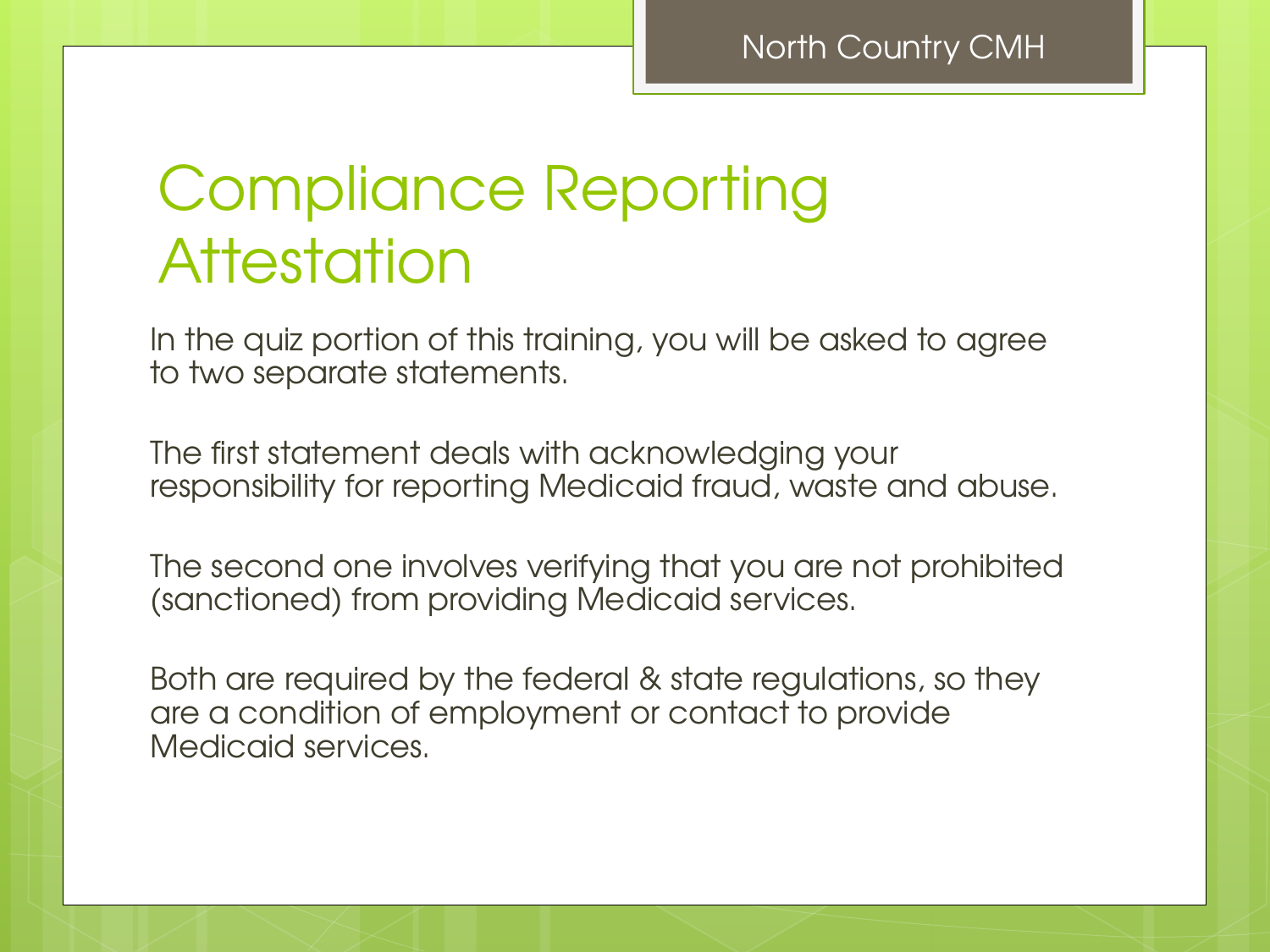

# Compliance Reporting Attestation
In the quiz portion of this training, you will be asked to agree to two separate statements.

The first statement deals with acknowledging your responsibility for reporting Medicaid fraud, waste and abuse.

The second one involves verifying that you are not prohibited (sanctioned) from providing Medicaid services.

Both are required by the federal & state regulations, so they are a condition of employment or contact to provide Medicaid services.